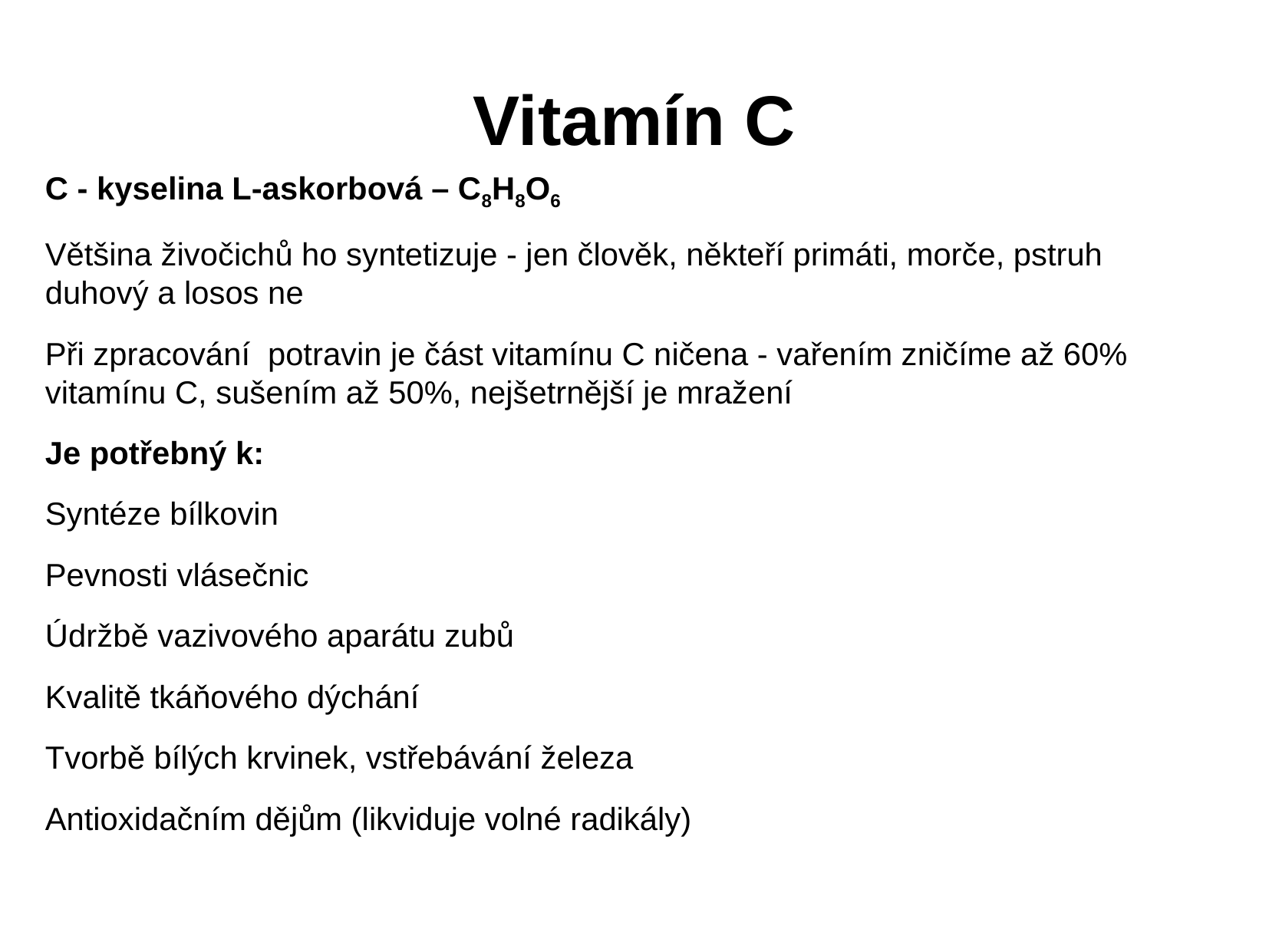

Vitamín C
C - kyselina L-askorbová – C8H8O6
Většina živočichů ho syntetizuje - jen člověk, někteří primáti, morče, pstruh duhový a losos ne
Při zpracování  potravin je část vitamínu C ničena - vařením zničíme až 60% vitamínu C, sušením až 50%, nejšetrnější je mražení
Je potřebný k:
Syntéze bílkovin
Pevnosti vlásečnic
Údržbě vazivového aparátu zubů
Kvalitě tkáňového dýchání
Tvorbě bílých krvinek, vstřebávání železa
Antioxidačním dějům (likviduje volné radikály)